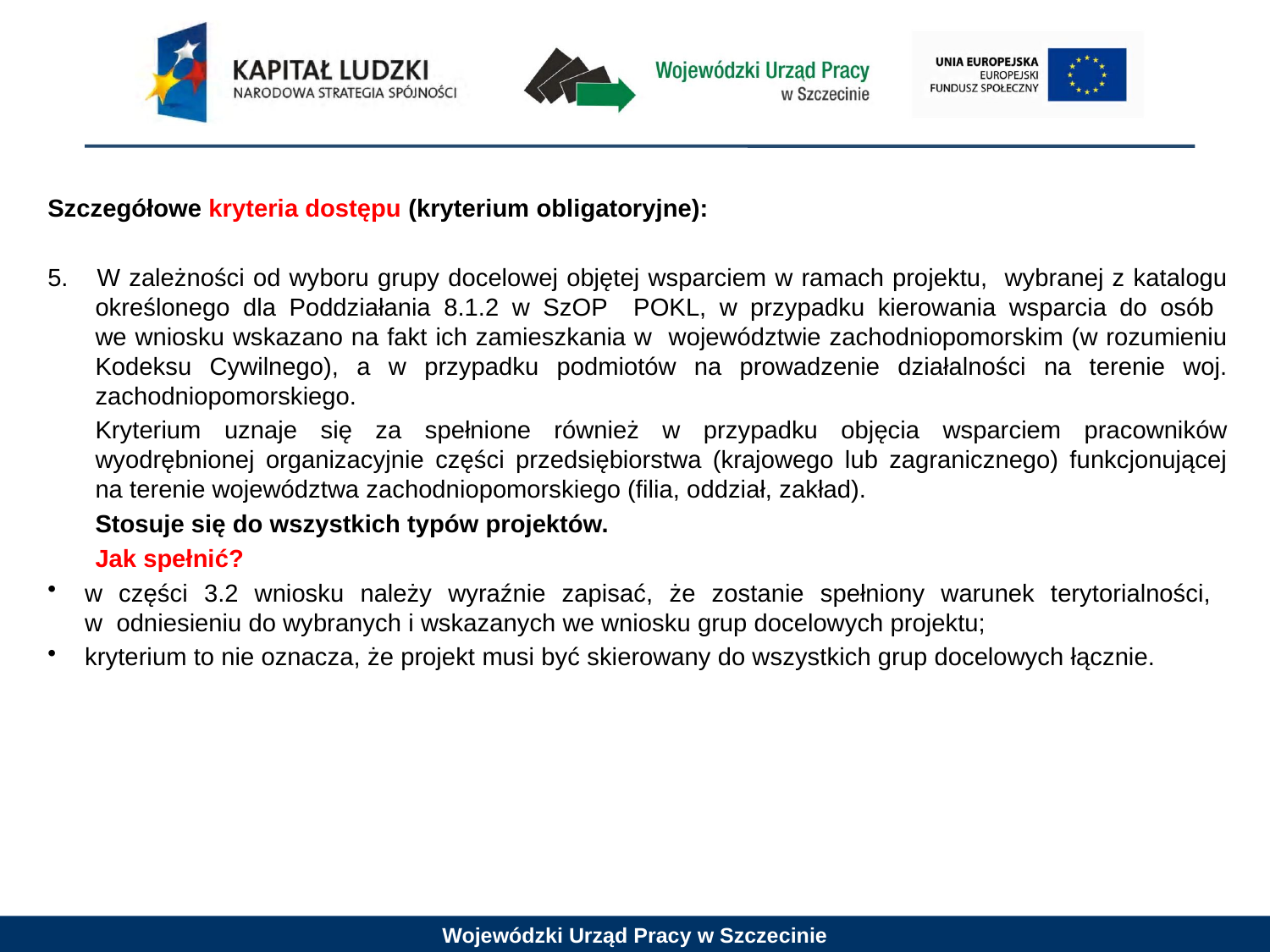

Szczegółowe kryteria dostępu (kryterium obligatoryjne):

5. 	W zależności od wyboru grupy docelowej objętej wsparciem w ramach projektu,  wybranej z katalogu określonego dla Poddziałania 8.1.2 w SzOP  POKL, w przypadku kierowania wsparcia do osób
we wniosku wskazano na fakt ich zamieszkania w  województwie zachodniopomorskim (w rozumieniu Kodeksu Cywilnego), a w przypadku podmiotów na prowadzenie działalności na terenie woj. zachodniopomorskiego.
	Kryterium uznaje się za spełnione również w przypadku objęcia wsparciem pracowników wyodrębnionej organizacyjnie części przedsiębiorstwa (krajowego lub zagranicznego) funkcjonującej na terenie województwa zachodniopomorskiego (filia, oddział, zakład).
 	Stosuje się do wszystkich typów projektów.
	Jak spełnić?
w części 3.2 wniosku należy wyraźnie zapisać, że zostanie spełniony warunek terytorialności,
w  odniesieniu do wybranych i wskazanych we wniosku grup docelowych projektu;
kryterium to nie oznacza, że projekt musi być skierowany do wszystkich grup docelowych łącznie.